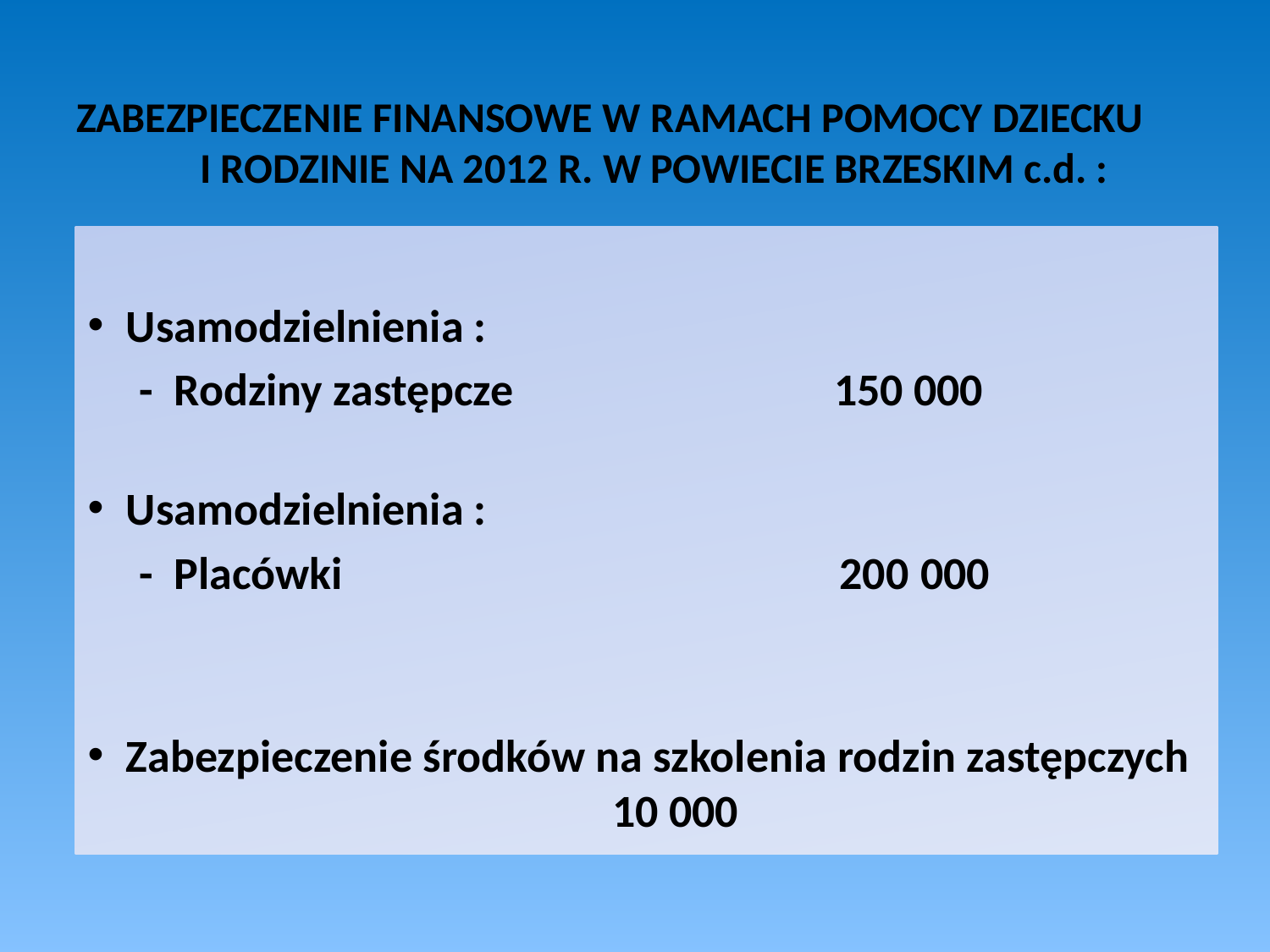

# ZABEZPIECZENIE FINANSOWE W RAMACH POMOCY DZIECKU                   I RODZINIE NA 2012 R. W POWIECIE BRZESKIM c.d. :

Usamodzielnienia :
     -  Rodziny zastępcze                               150 000
Usamodzielnienia :
     -  Placówki                                                200 000

Zabezpieczenie środków na szkolenia rodzin zastępczych                                                 10 000